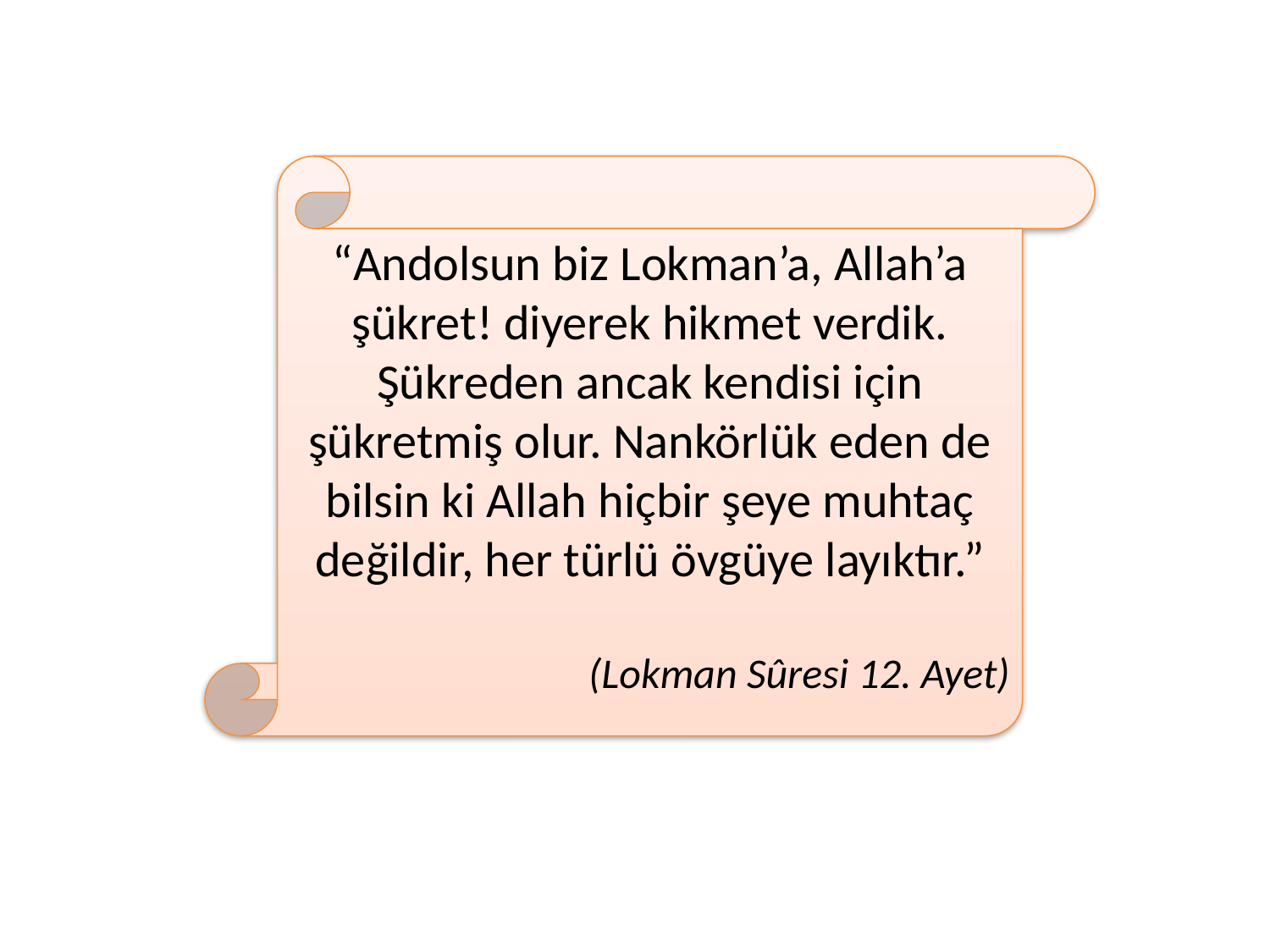

“Andolsun biz Lokman’a, Allah’a şükret! diyerek hikmet verdik. Şükreden ancak kendisi için şükretmiş olur. Nankörlük eden de bilsin ki Allah hiçbir şeye muhtaç değildir, her türlü övgüye layıktır.”

(Lokman Sûresi 12. Ayet)